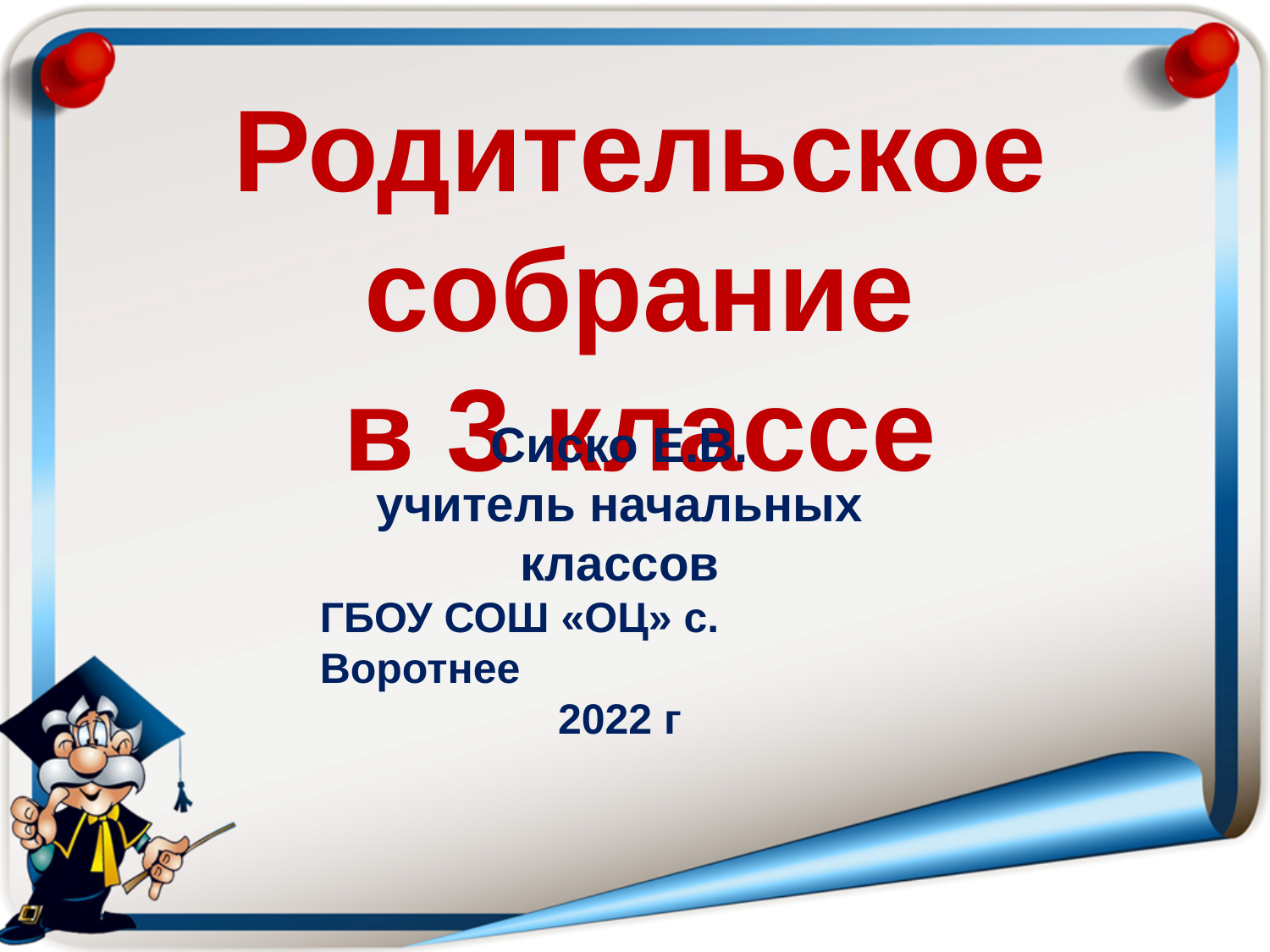

Родительское собрание
в 3 классе

Сиско Е.В.
учитель начальных классов
ГБОУ СОШ «ОЦ» с. Воротнее
2022 г